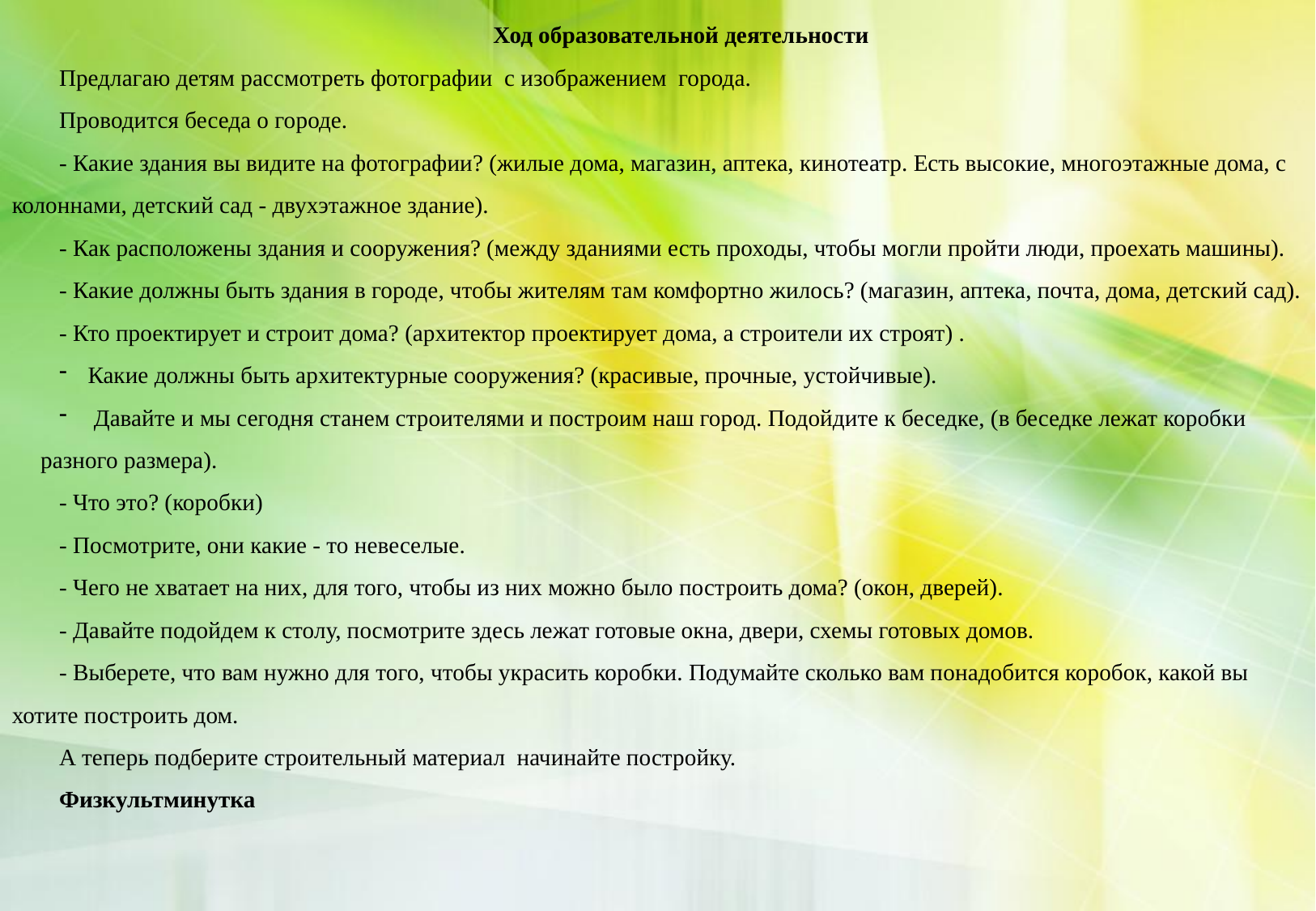

Ход образовательной деятельности
Предлагаю детям рассмотреть фотографии  с изображением  города.
Проводится беседа о городе.
- Какие здания вы видите на фотографии? (жилые дома, магазин, аптека, кинотеатр. Есть высокие, многоэтажные дома, с колоннами, детский сад - двухэтажное здание).
- Как расположены здания и сооружения? (между зданиями есть проходы, чтобы могли пройти люди, проехать машины).
- Какие должны быть здания в городе, чтобы жителям там комфортно жилось? (магазин, аптека, почта, дома, детский сад).
- Кто проектирует и строит дома? (архитектор проектирует дома, а строители их строят) .
Какие должны быть архитектурные сооружения? (красивые, прочные, устойчивые).
 Давайте и мы сегодня станем строителями и построим наш город. Подойдите к беседке, (в беседке лежат коробки разного размера).
- Что это? (коробки)
- Посмотрите, они какие - то невеселые.
- Чего не хватает на них, для того, чтобы из них можно было построить дома? (окон, дверей).
- Давайте подойдем к столу, посмотрите здесь лежат готовые окна, двери, схемы готовых домов.
- Выберете, что вам нужно для того, чтобы украсить коробки. Подумайте сколько вам понадобится коробок, какой вы хотите построить дом.
А теперь подберите строительный материал  начинайте постройку.
Физкультминутка